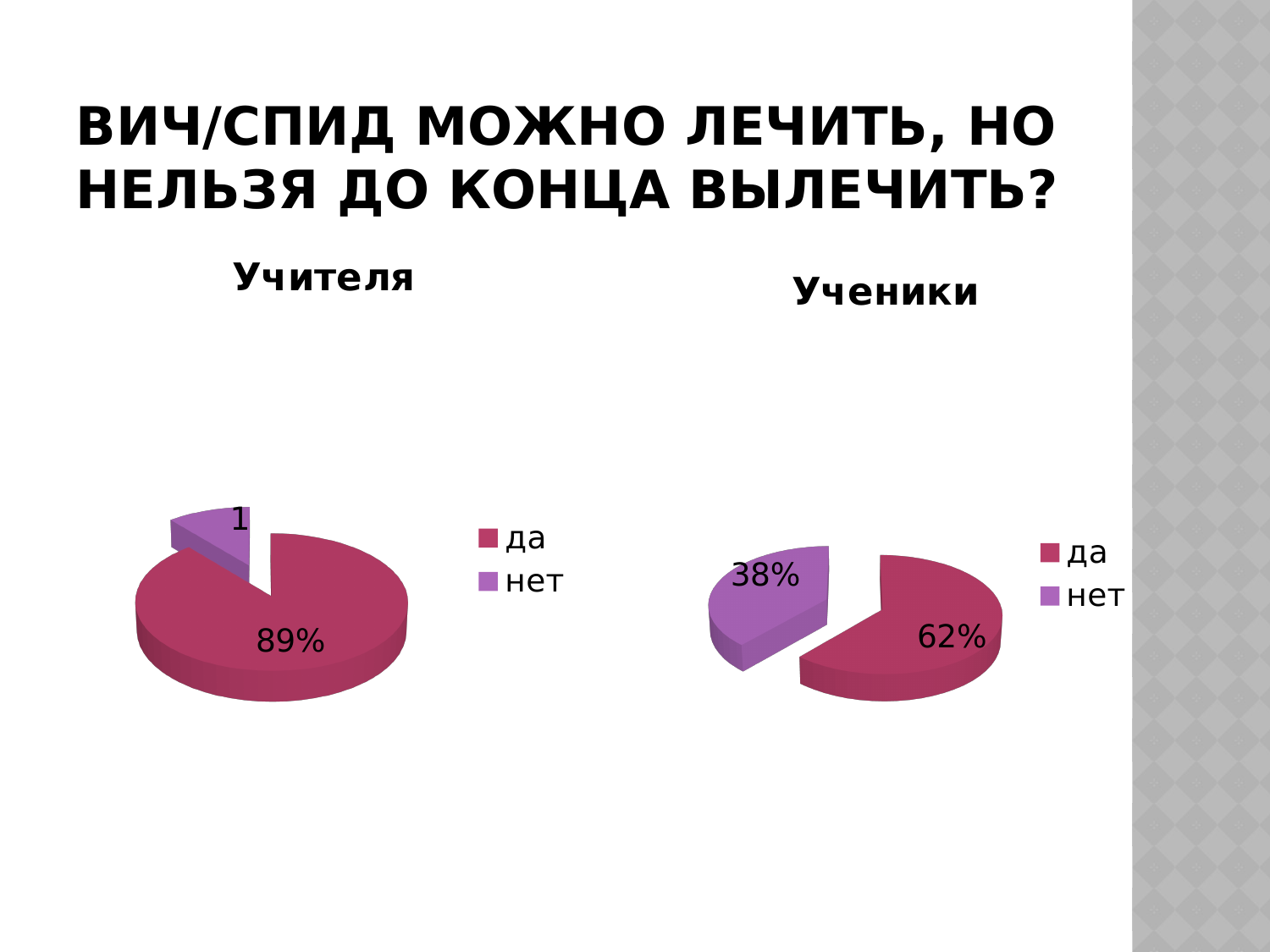

# ВИЧ/СПИД можно лечить, но нельзя до конца вылечить?

[unsupported chart]

[unsupported chart]